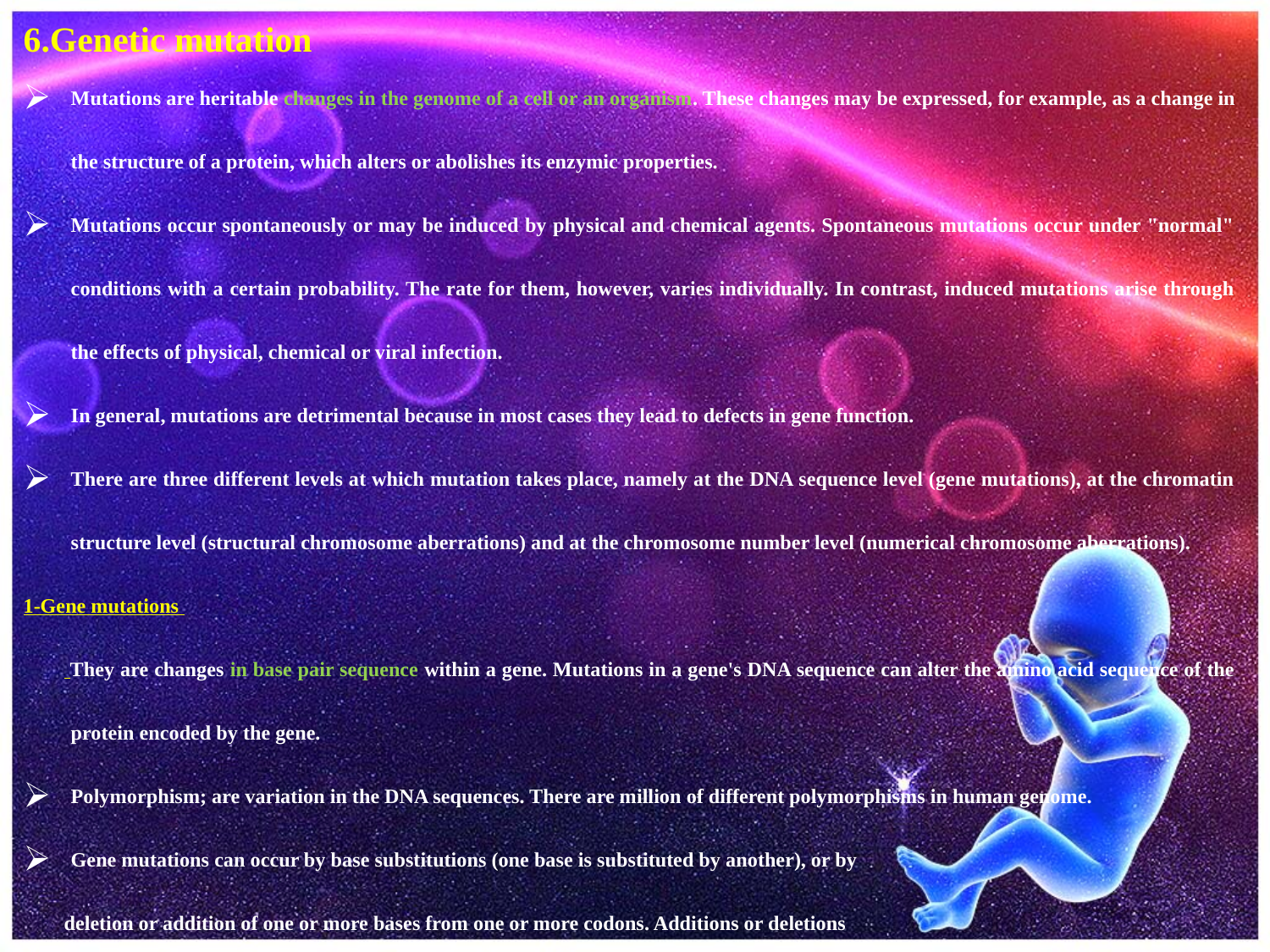

6.Genetic mutation
Mutations are heritable changes in the genome of a cell or an organism. These changes may be expressed, for example, as a change in the structure of a protein, which alters or abolishes its enzymic properties.
Mutations occur spontaneously or may be induced by physical and chemical agents. Spontaneous mutations occur under "normal" conditions with a certain probability. The rate for them, however, varies individually. In contrast, induced mutations arise through the effects of physical, chemical or viral infection.
In general, mutations are detrimental because in most cases they lead to defects in gene function.
There are three different levels at which mutation takes place, namely at the DNA sequence level (gene mutations), at the chromatin structure level (structural chromosome aberrations) and at the chromosome number level (numerical chromosome aberrations).
1-Gene mutations
        They are changes in base pair sequence within a gene. Mutations in a gene's DNA sequence can alter the amino acid sequence of the protein encoded by the gene.
Polymorphism; are variation in the DNA sequences. There are million of different polymorphisms in human genome.
Gene mutations can occur by base substitutions (one base is substituted by another), or by
        deletion or addition of one or more bases from one or more codons. Additions or deletions
         change the reading frame and are known as frameshift mutations.
Gene mutations arise either through the exchange of bases, through alteration of
         a nucleotide base (through deamination, tautomeric transposition, among others) or
         through the deletion or insertion of a base, leading to a mispairing in the replication and
         transcription.